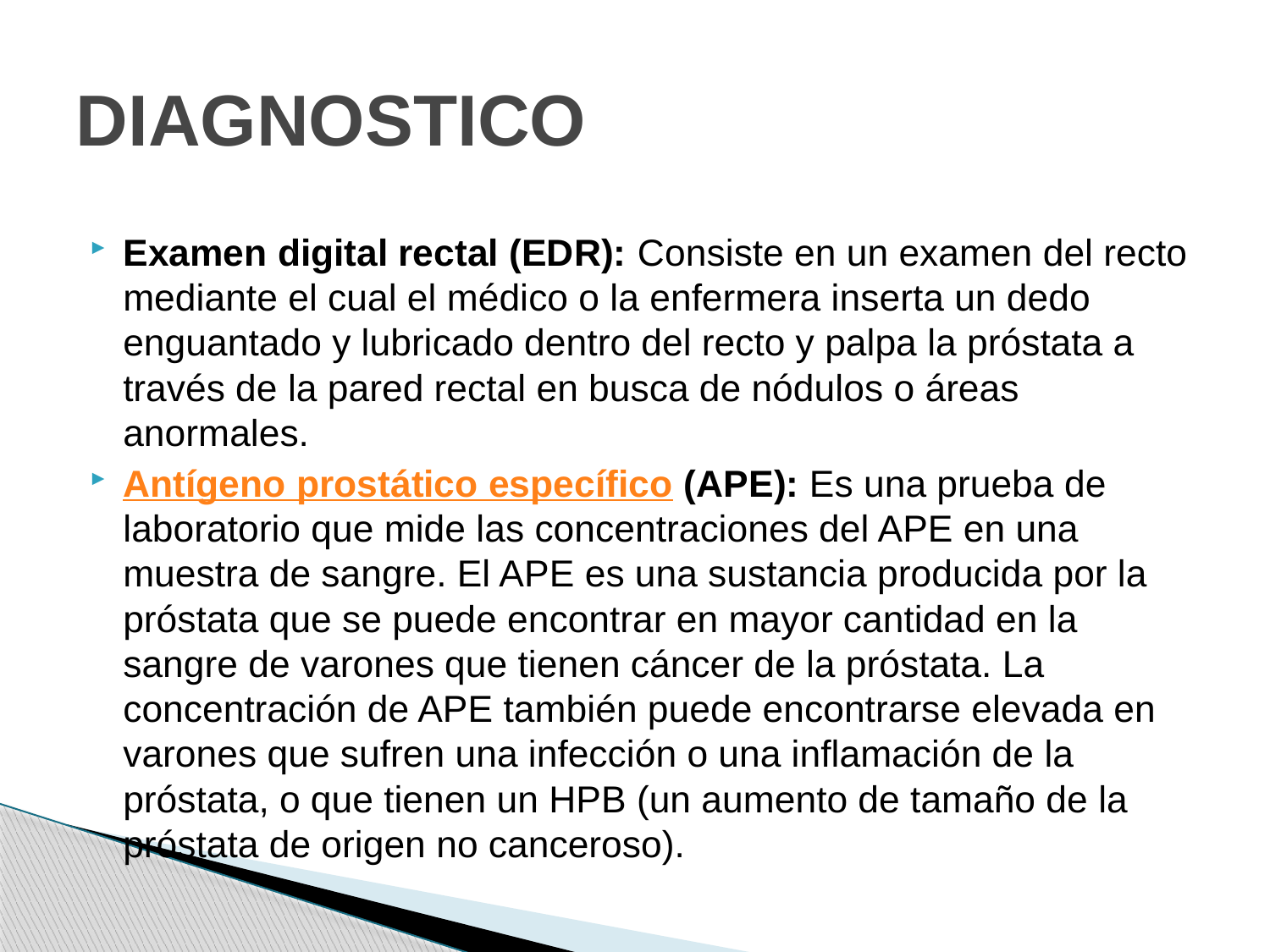

# DIAGNOSTICO
Examen digital rectal (EDR): Consiste en un examen del recto mediante el cual el médico o la enfermera inserta un dedo enguantado y lubricado dentro del recto y palpa la próstata a través de la pared rectal en busca de nódulos o áreas anormales.
Antígeno prostático específico (APE): Es una prueba de laboratorio que mide las concentraciones del APE en una muestra de sangre. El APE es una sustancia producida por la próstata que se puede encontrar en mayor cantidad en la sangre de varones que tienen cáncer de la próstata. La concentración de APE también puede encontrarse elevada en varones que sufren una infección o una inflamación de la próstata, o que tienen un HPB (un aumento de tamaño de la próstata de origen no canceroso).